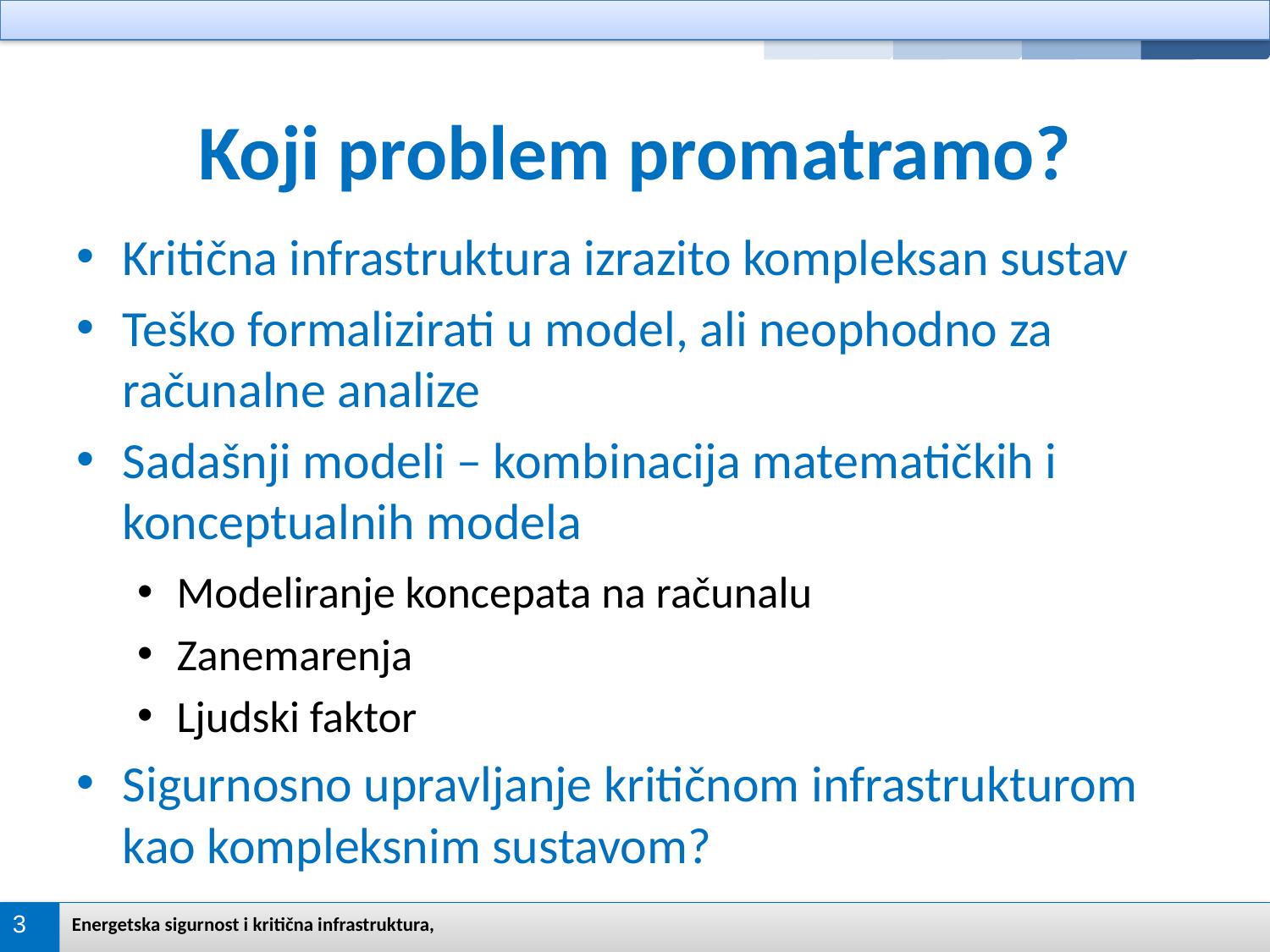

# Koji problem promatramo?
Kritična infrastruktura izrazito kompleksan sustav
Teško formalizirati u model, ali neophodno za računalne analize
Sadašnji modeli – kombinacija matematičkih i konceptualnih modela
Modeliranje koncepata na računalu
Zanemarenja
Ljudski faktor
Sigurnosno upravljanje kritičnom infrastrukturom kao kompleksnim sustavom?